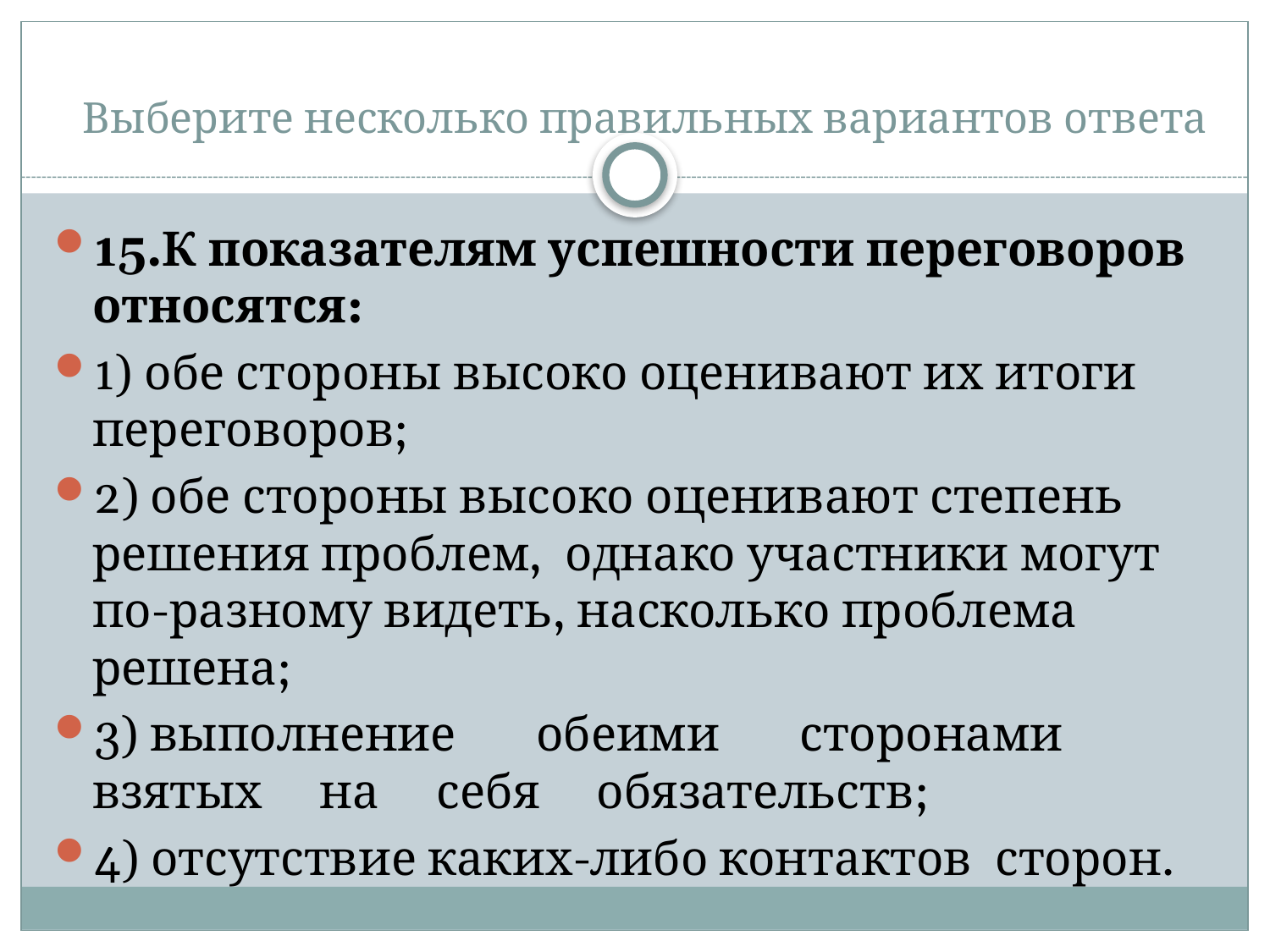

# Выберите несколько правильных вариантов ответа
15.К показателям успешности переговоров относятся:
1) обе стороны высоко оценивают их итоги переговоров;
2) обе стороны высоко оценивают степень решения проблем,  однако участники могут по-разному видеть, насколько проблема решена;
3) выполнение       обеими       сторонами       взятых     на     себя     обязательств;
4) отсутствие каких-либо контактов  сторон.